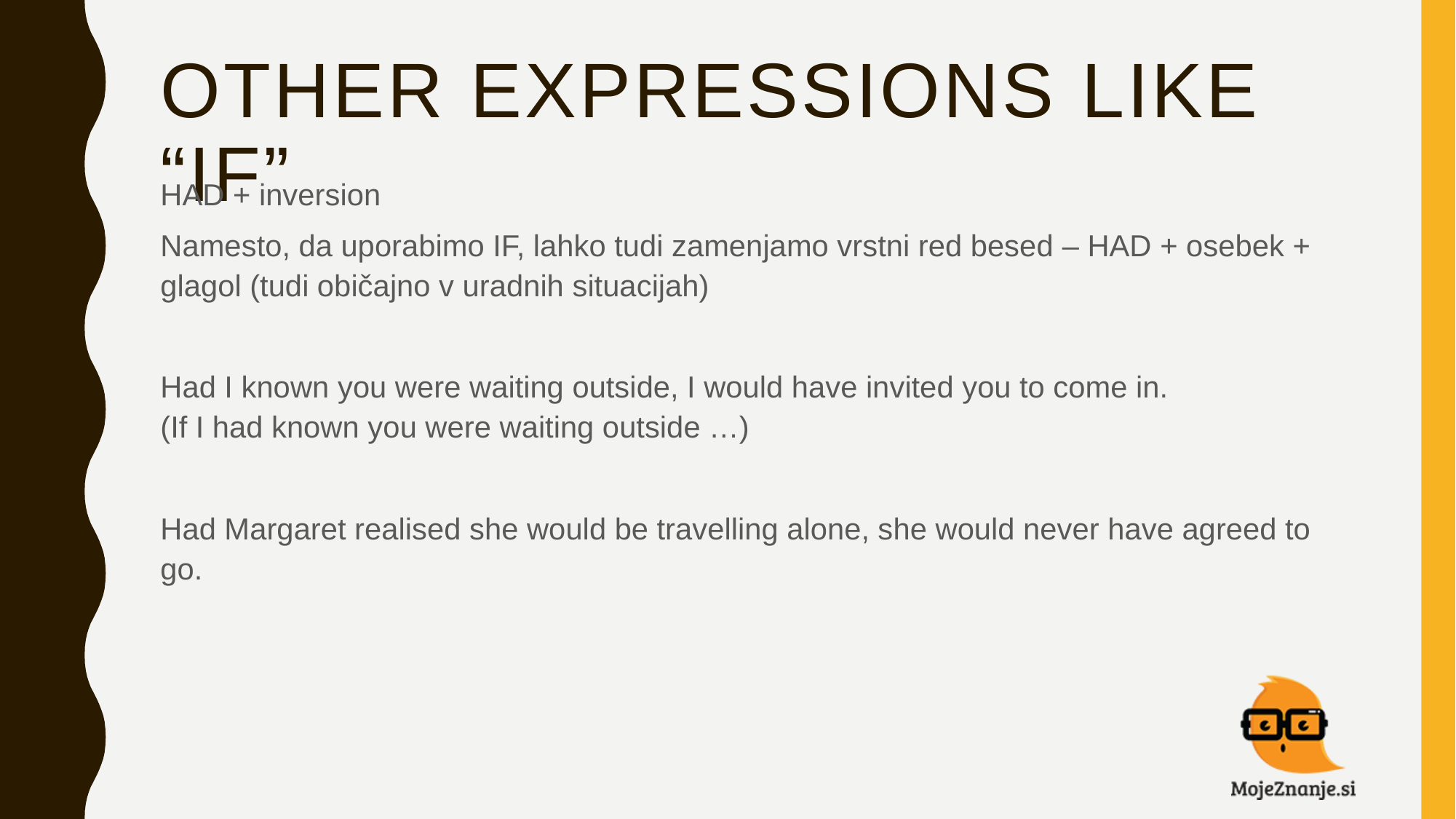

# OTHER EXPRESSIONS LIKE “IF”
HAD + inversion
Namesto, da uporabimo IF, lahko tudi zamenjamo vrstni red besed – HAD + osebek + glagol (tudi običajno v uradnih situacijah)

Had I known you were waiting outside, I would have invited you to come in.
(If I had known you were waiting outside …)

Had Margaret realised she would be travelling alone, she would never have agreed to go.